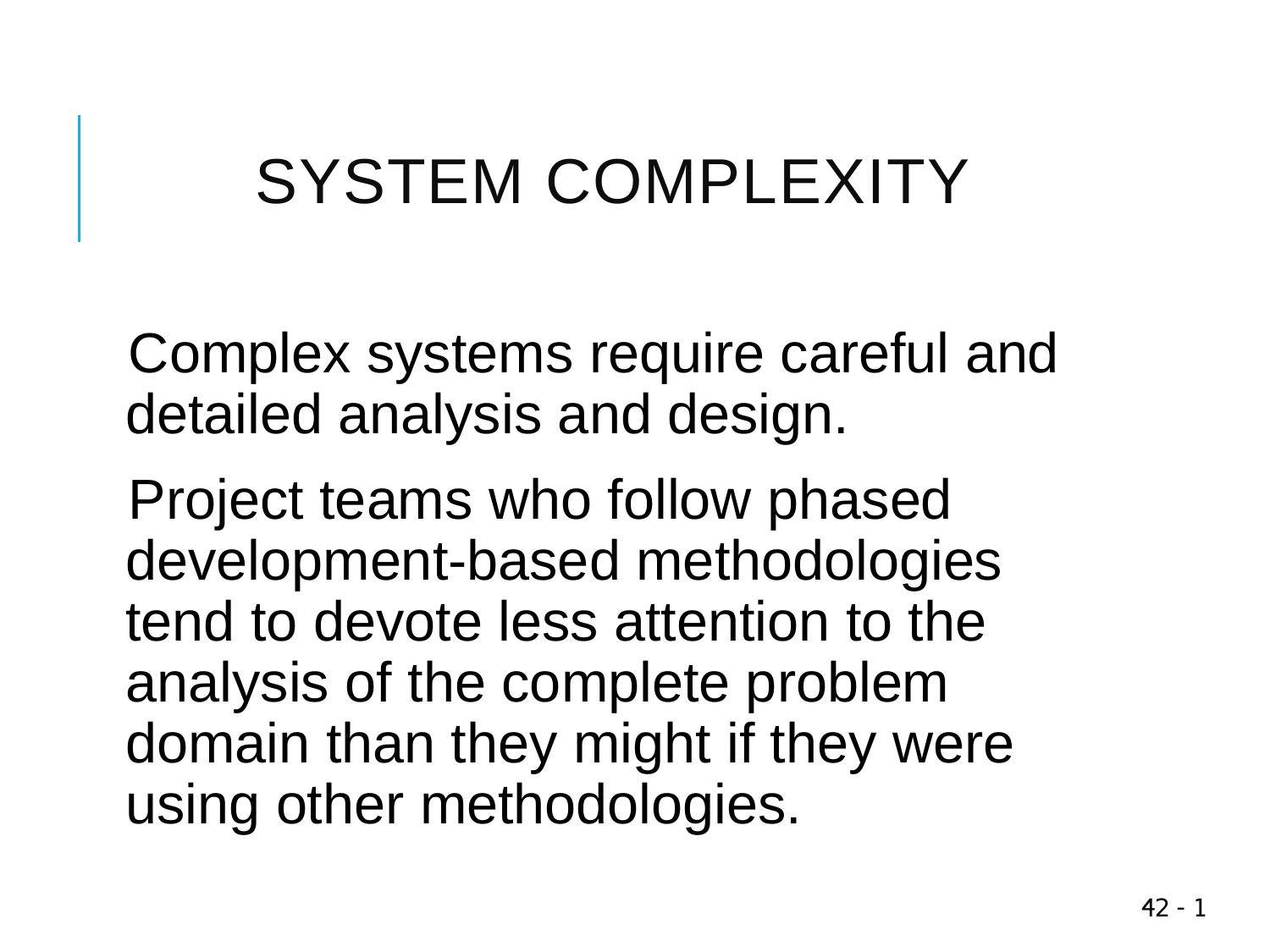

# System Complexity
Complex systems require careful and detailed analysis and design.
Project teams who follow phased development-based methodologies tend to devote less attention to the analysis of the complete problem domain than they might if they were using other methodologies.
1 - 42